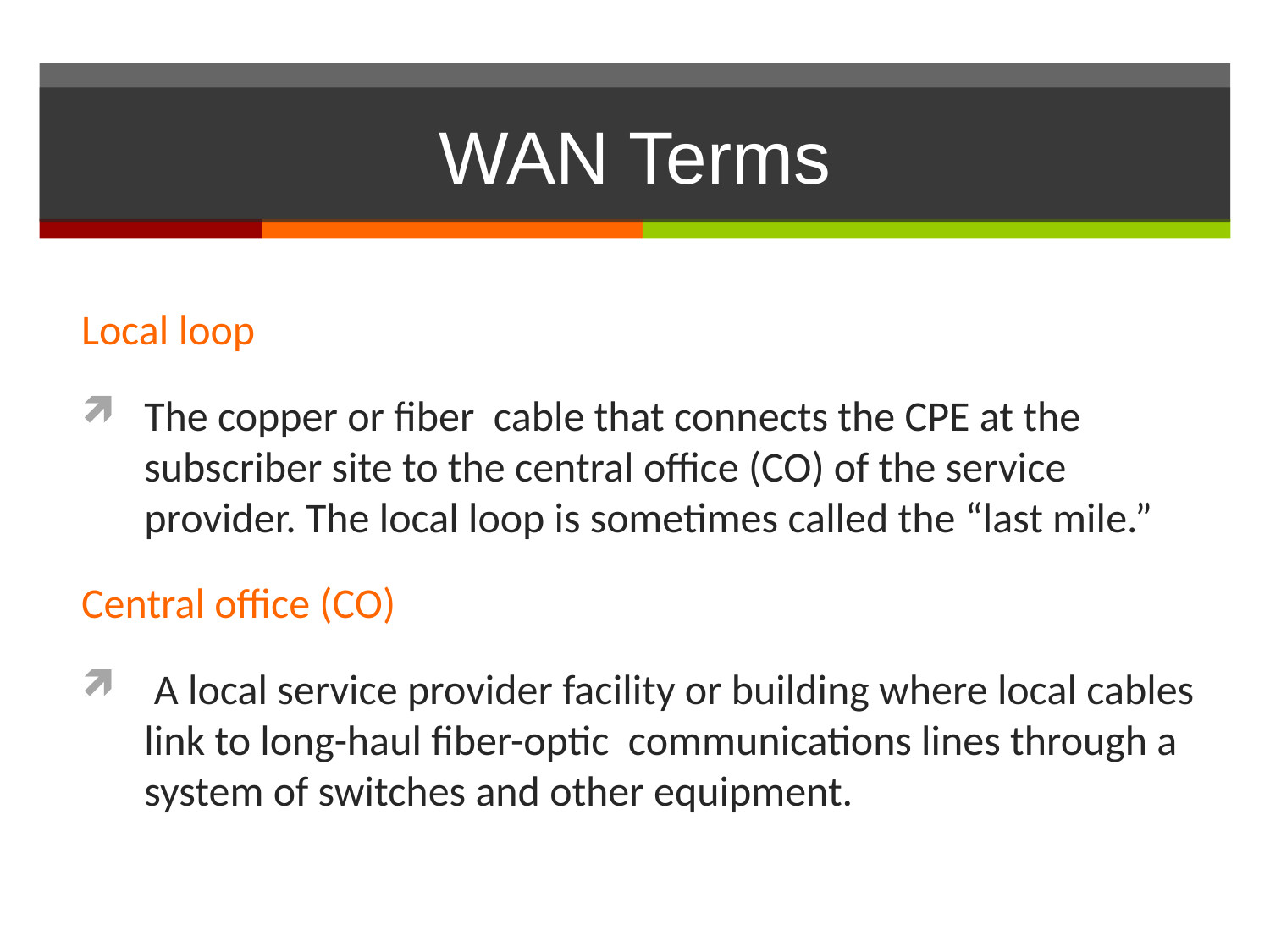

# WAN Terms
Local loop
The copper or fiber  cable that connects the CPE at the subscriber site to the central office (CO) of the service provider. The local loop is sometimes called the “last mile.”
Central office (CO)
 A local service provider facility or building where local cables link to long-haul fiber-optic  communications lines through a system of switches and other equipment.